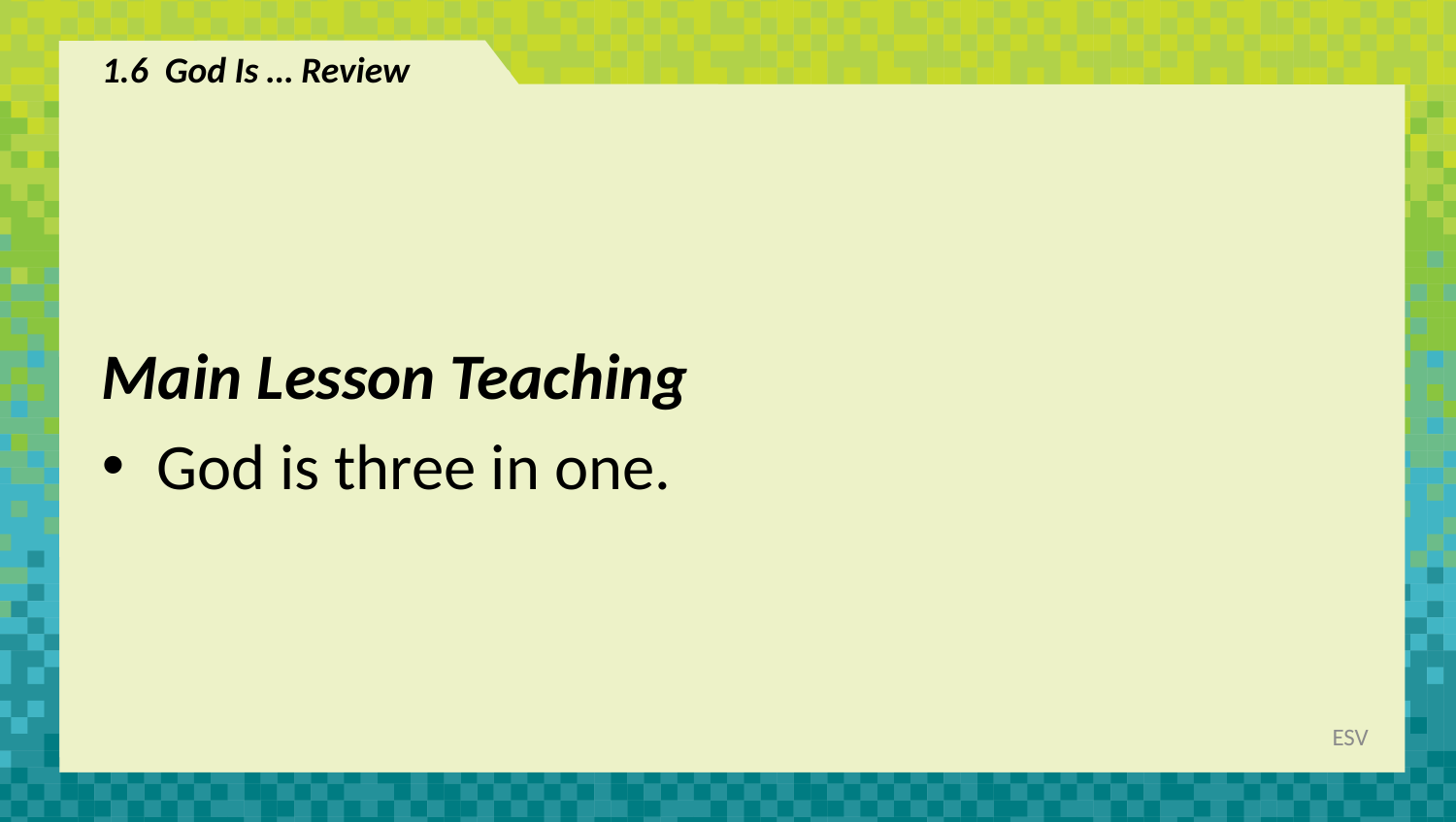

# 1.6  God Is … Review
Main Lesson Teaching
God is three in one.
ESV